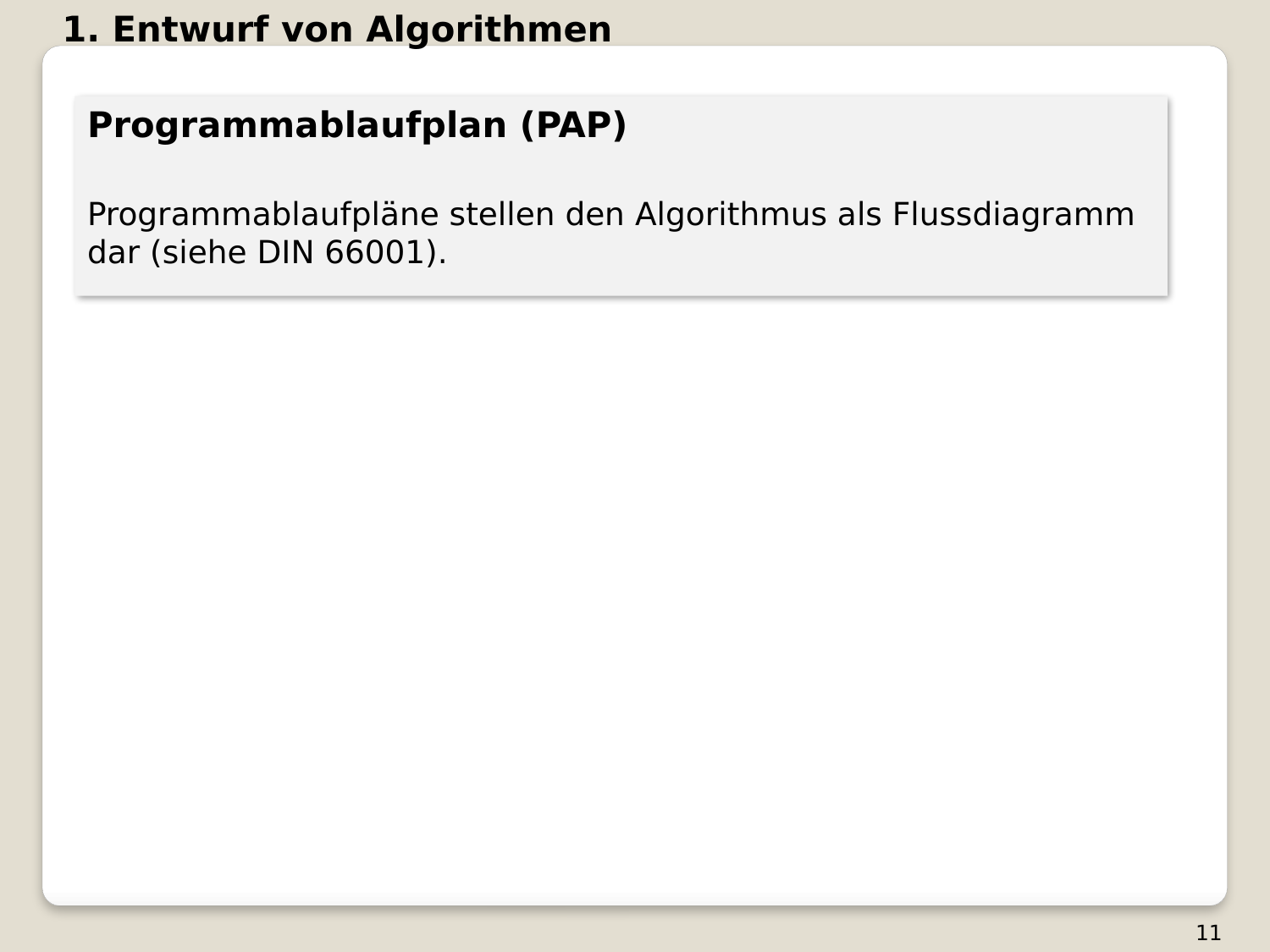

1. Entwurf von Algorithmen
Programmablaufplan (PAP)

Programmablaufpläne stellen den Algorithmus als Flussdiagramm dar (siehe DIN 66001).